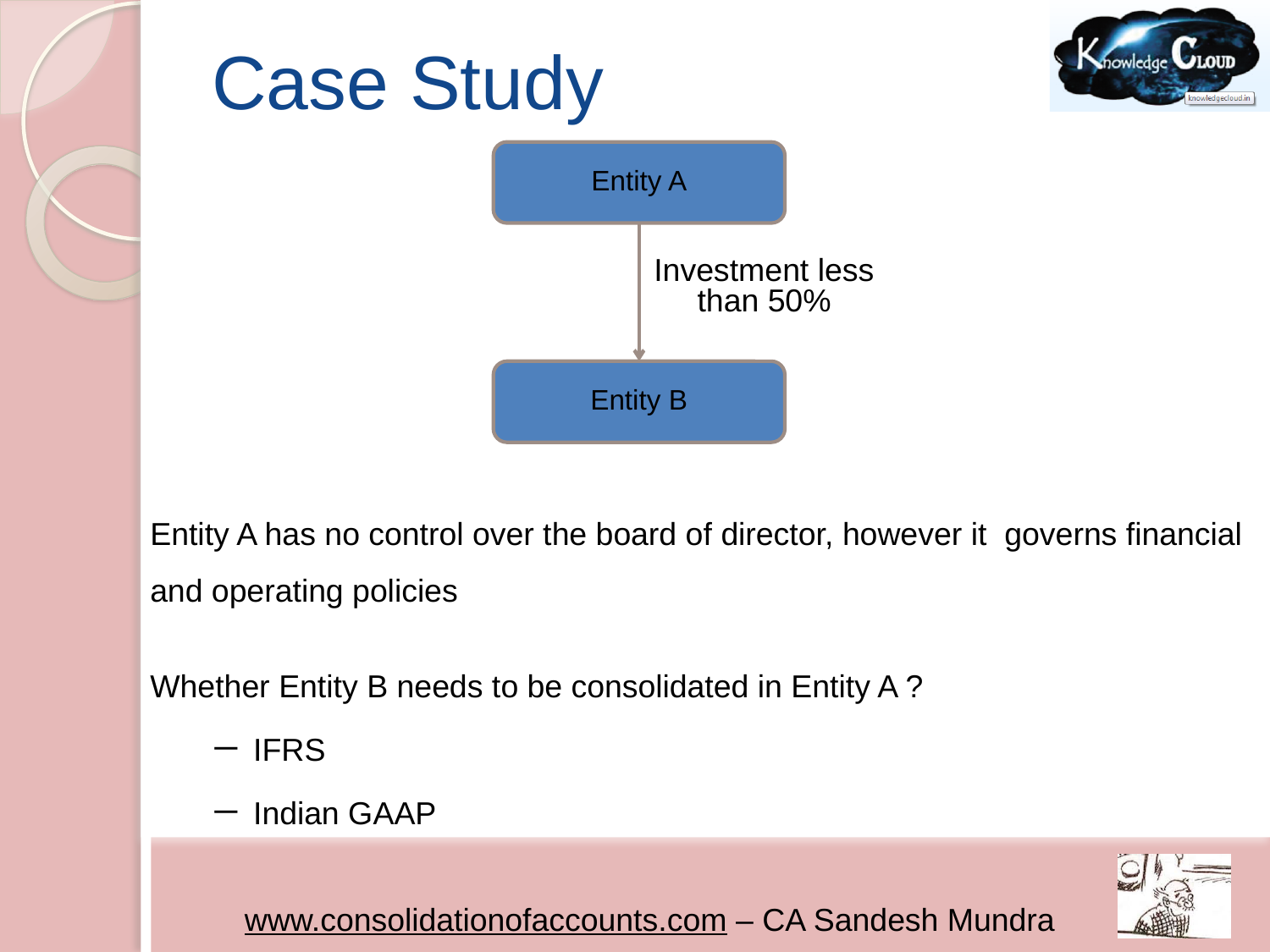

Case Study
Entity A
Investment less than 50%
Entity B
Entity A has no control over the board of director, however it  governs financial and operating policies

Whether Entity B needs to be consolidated in Entity A ?
IFRS
Indian GAAP